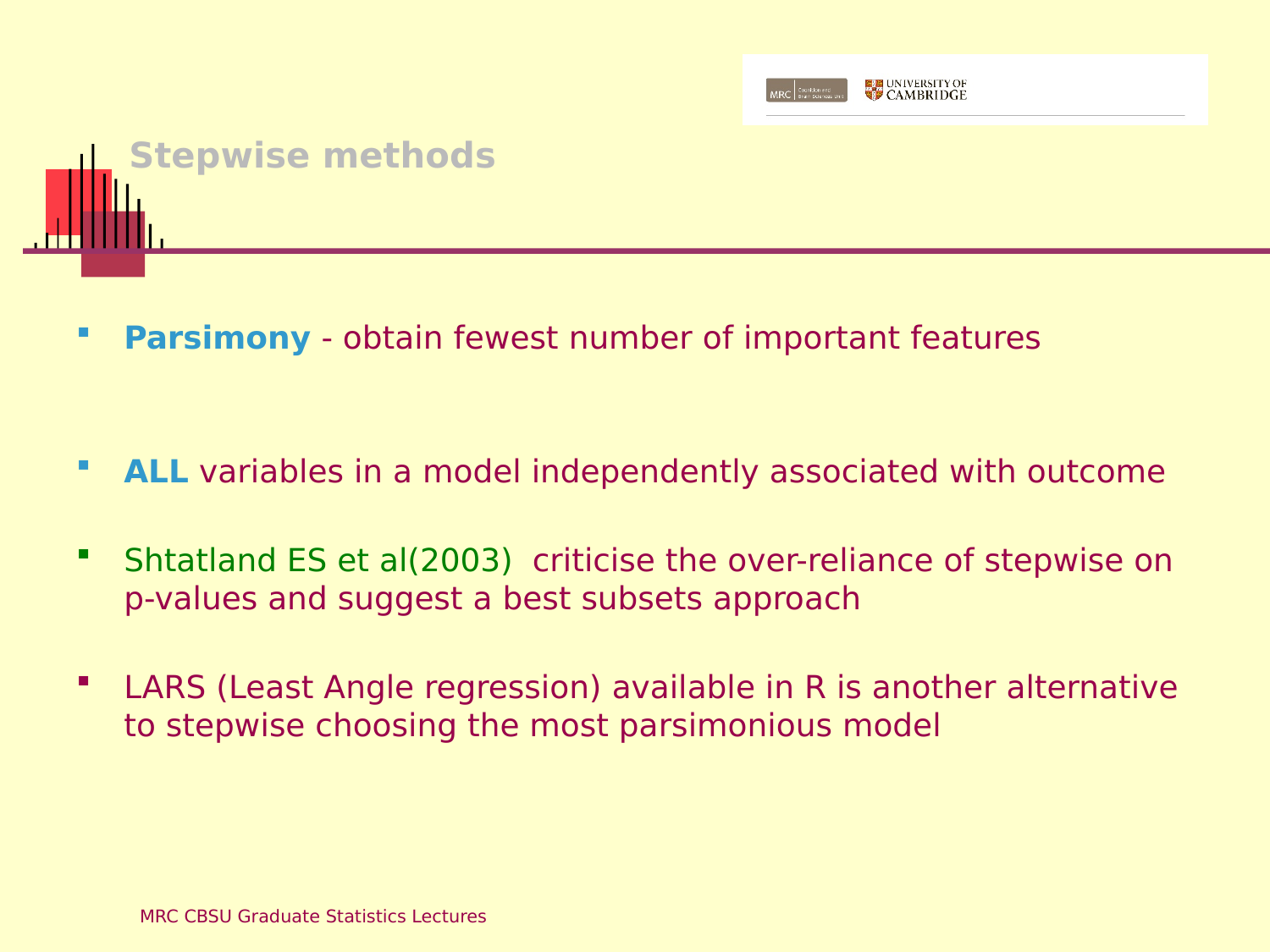

# Stepwise methods

Parsimony - obtain fewest number of important features

ALL variables in a model independently associated with outcome

Shtatland ES et al(2003) criticise the over-reliance of stepwise on p-values and suggest a best subsets approach

LARS (Least Angle regression) available in R is another alternative to stepwise choosing the most parsimonious model

MRC CBSU Graduate Statistics Lectures